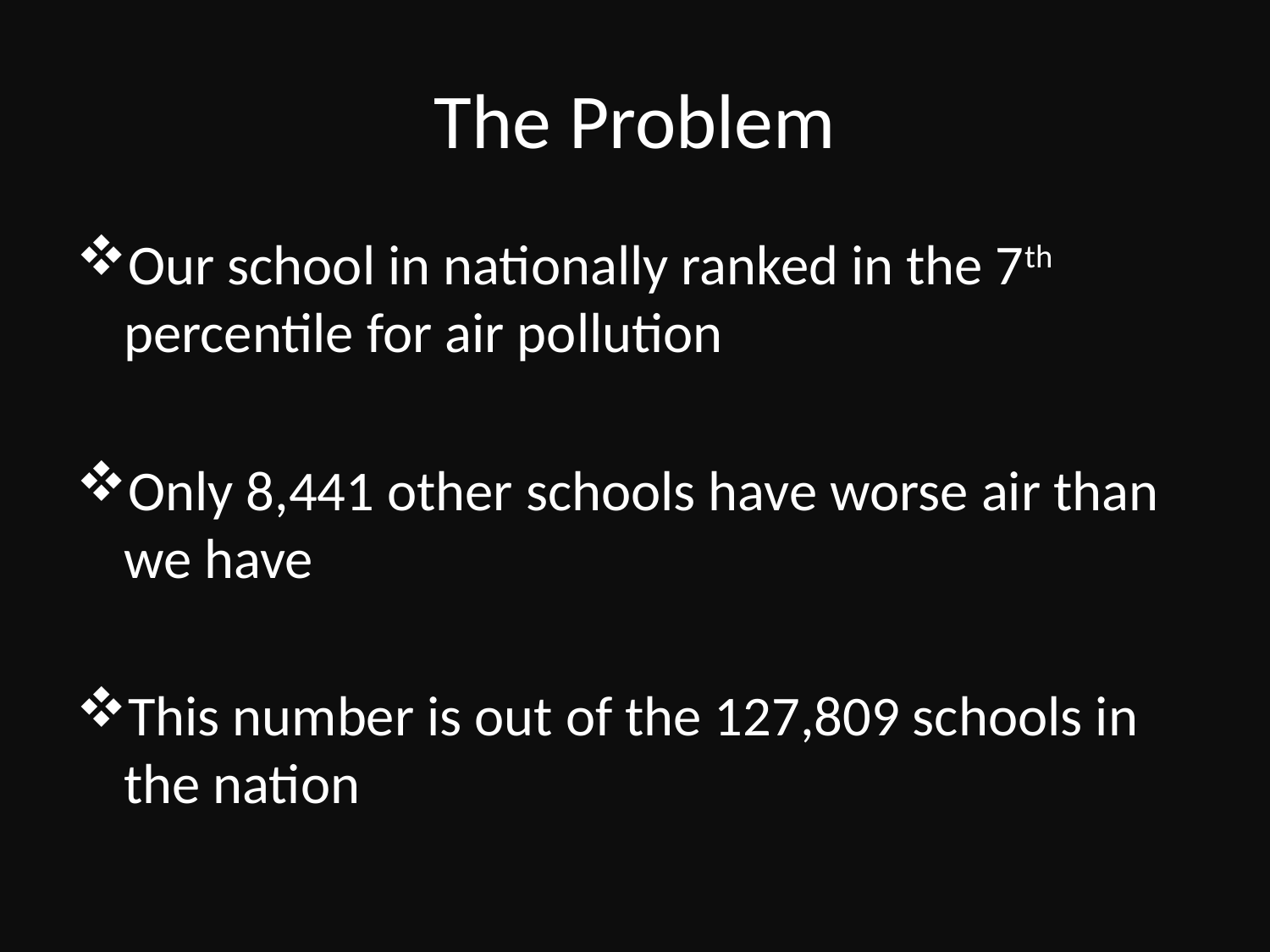

# The Problem
Our school in nationally ranked in the 7th percentile for air pollution

Only 8,441 other schools have worse air than we have

This number is out of the 127,809 schools in the nation